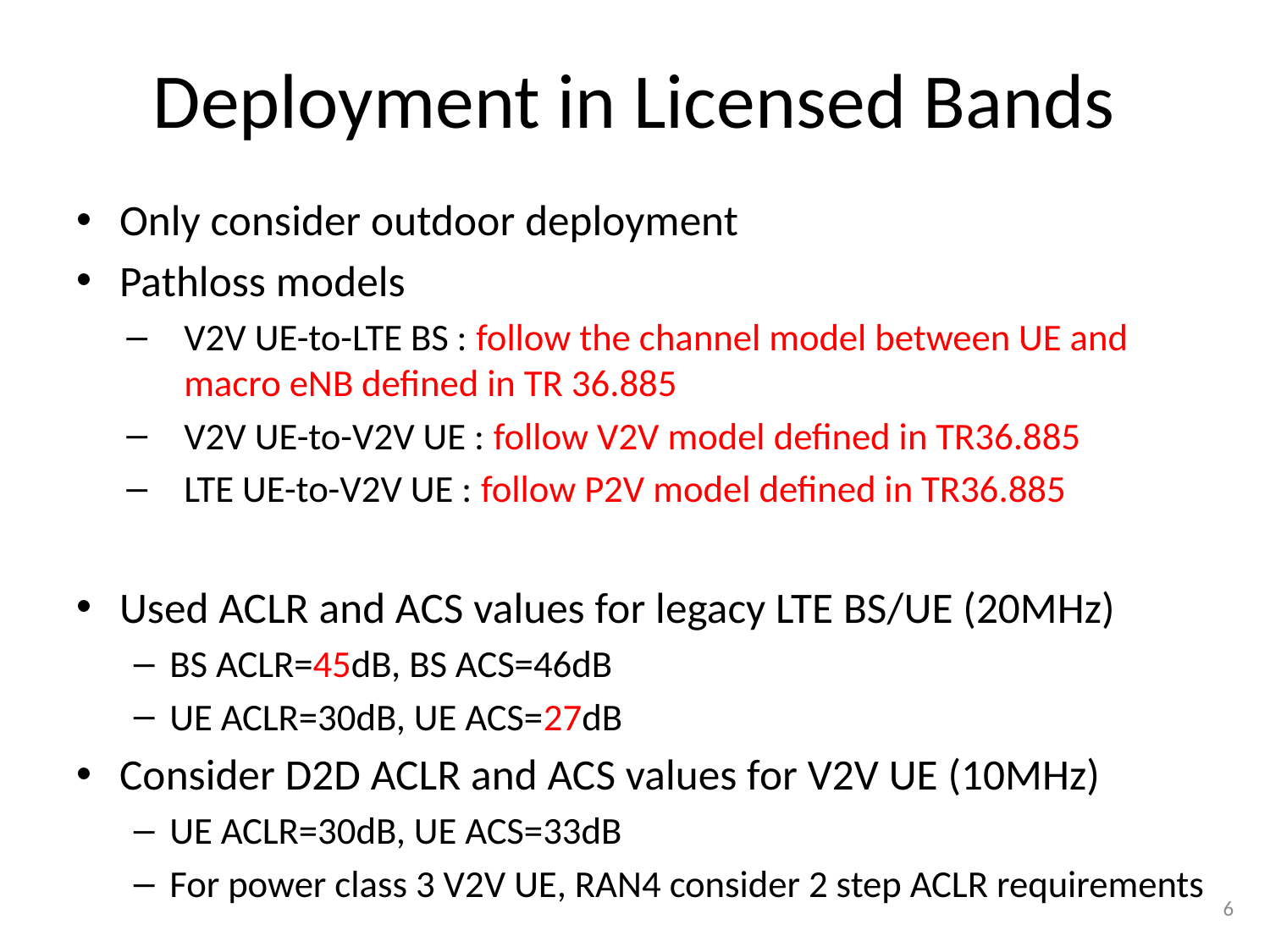

# Deployment in Licensed Bands
Only consider outdoor deployment
Pathloss models
V2V UE-to-LTE BS : follow the channel model between UE and macro eNB defined in TR 36.885
V2V UE-to-V2V UE : follow V2V model defined in TR36.885
LTE UE-to-V2V UE : follow P2V model defined in TR36.885

Used ACLR and ACS values for legacy LTE BS/UE (20MHz)
BS ACLR=45dB, BS ACS=46dB
UE ACLR=30dB, UE ACS=27dB
Consider D2D ACLR and ACS values for V2V UE (10MHz)
UE ACLR=30dB, UE ACS=33dB
For power class 3 V2V UE, RAN4 consider 2 step ACLR requirements

6